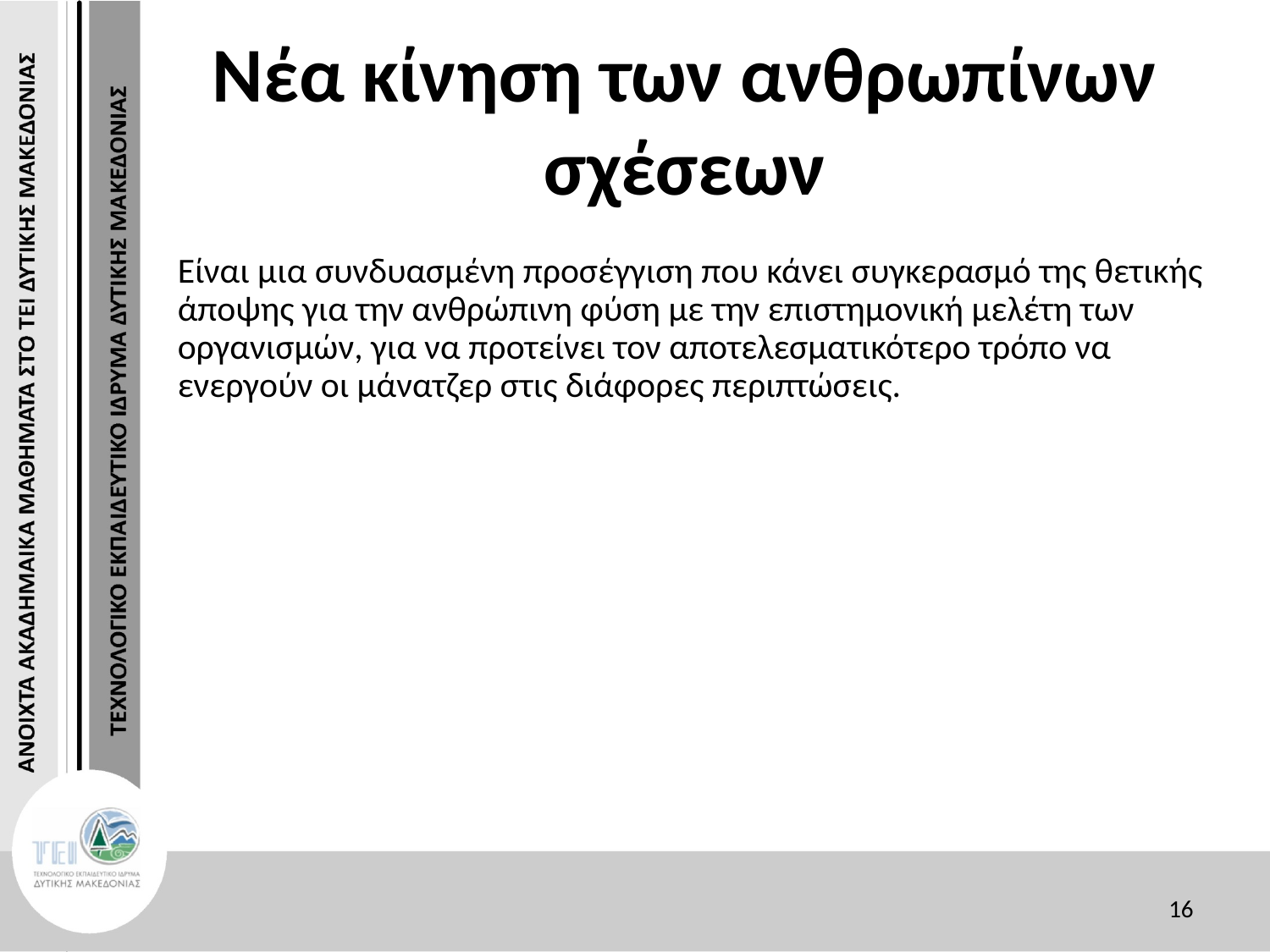

# Νέα κίνηση των ανθρωπίνων σχέσεων
Είναι μια συνδυασμένη προσέγγιση που κάνει συγκερασμό της θετικής άποψης για την ανθρώπινη φύση με την επιστημονική μελέτη των οργανισμών, για να προτείνει τον αποτελεσματικότερο τρόπο να ενεργούν οι μάνατζερ στις διάφορες περιπτώσεις.
16